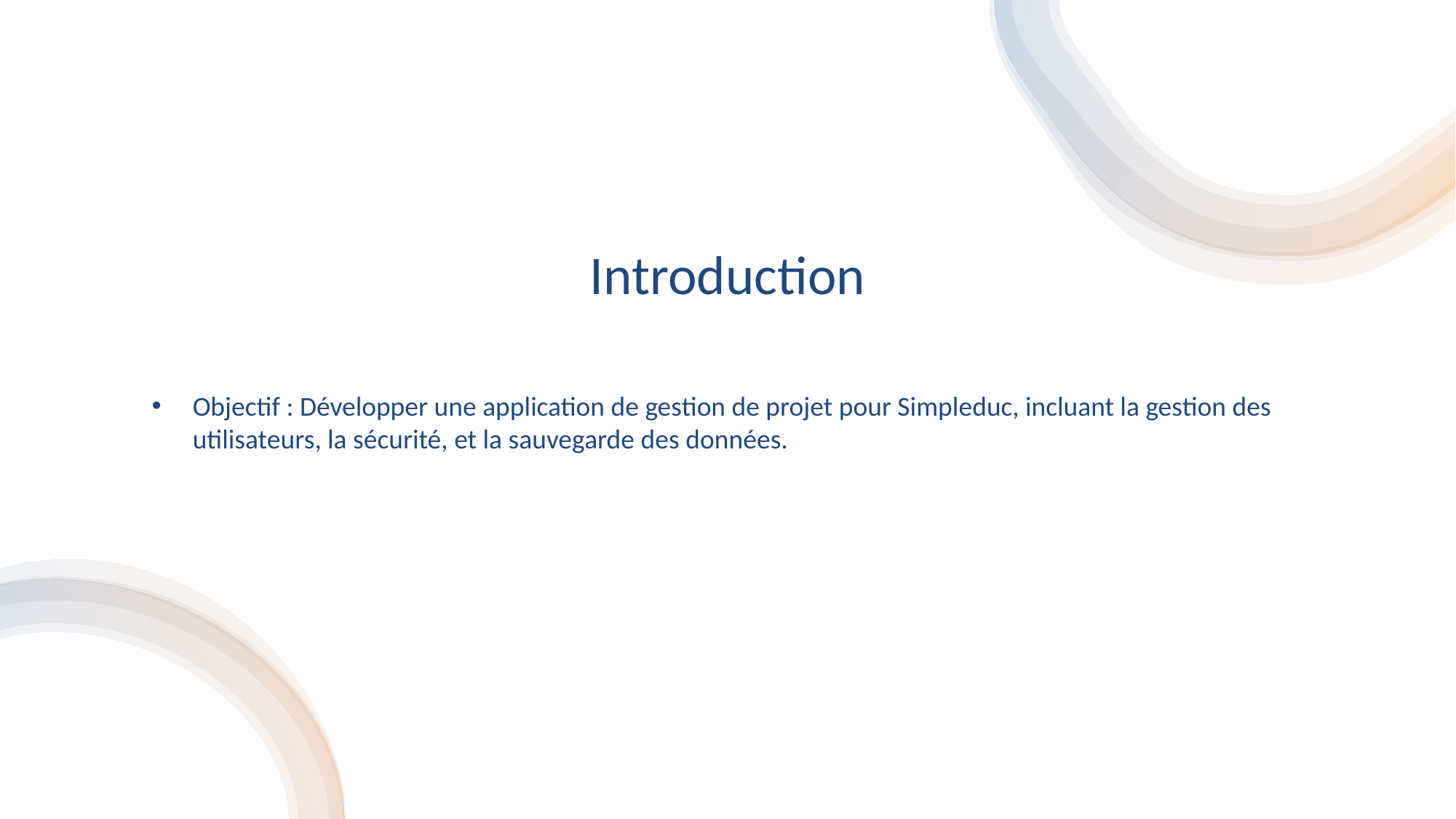

# Introduction

Objectif : Développer une application de gestion de projet pour Simpleduc, incluant la gestion des utilisateurs, la sécurité, et la sauvegarde des données.